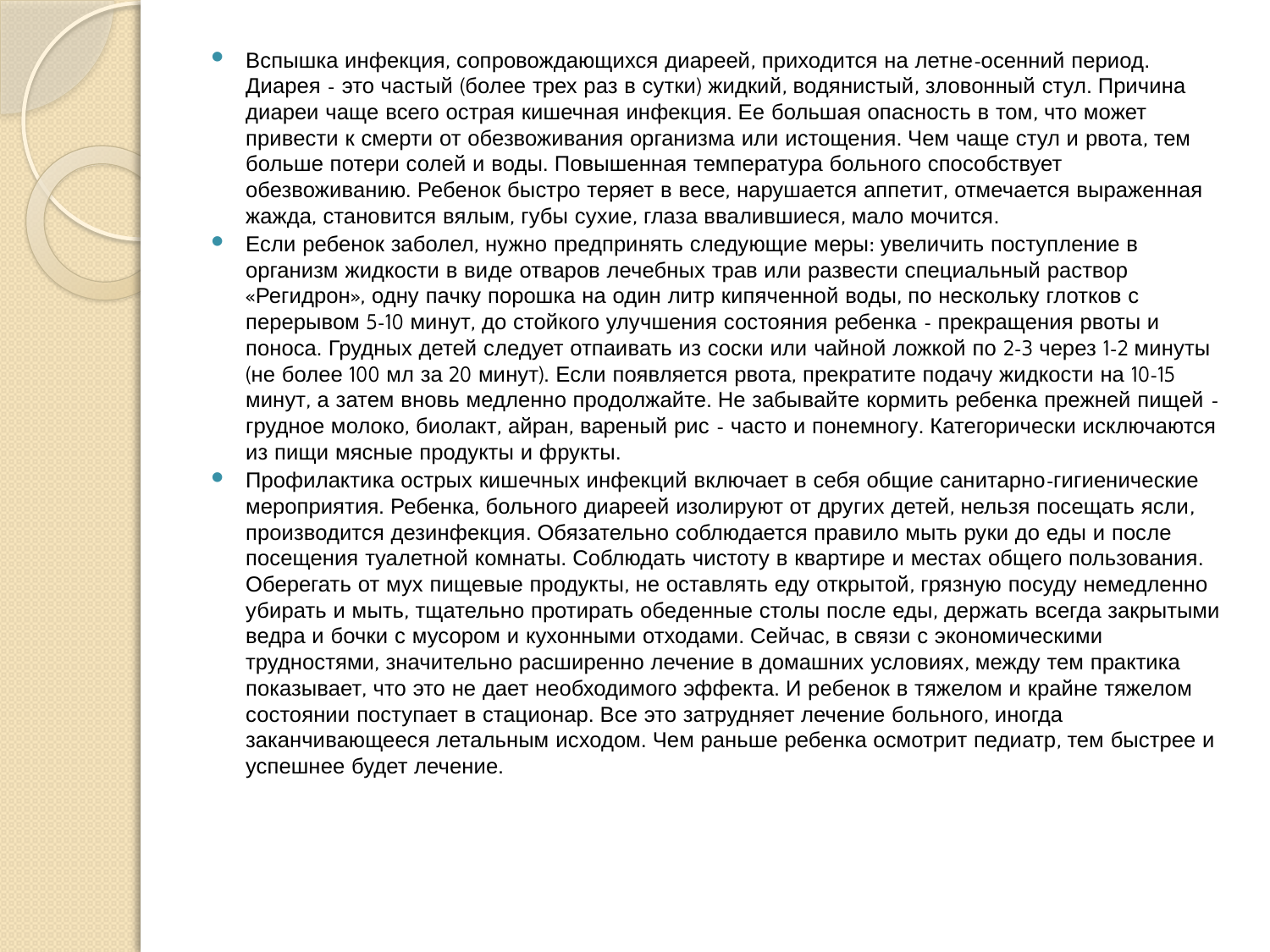

Вспышка инфекция, сопровождающихся диареей, приходится на летне-осенний период. Диарея - это частый (более трех раз в сутки) жидкий, водянистый, зловонный стул. Причина диареи чаще всего острая кишечная инфекция. Ее большая опасность в том, что может привести к смерти от обезвоживания организма или истощения. Чем чаще стул и рвота, тем больше потери солей и воды. Повышенная температура больного способствует обезвоживанию. Ребенок быстро теряет в весе, нарушается аппетит, отмечается выраженная жажда, становится вялым, губы сухие, глаза ввалившиеся, мало мочится.
Если ребенок заболел, нужно предпринять следующие меры: увеличить поступление в организм жидкости в виде отваров лечебных трав или развести специальный раствор «Регидрон», одну пачку порошка на один литр кипяченной воды, по нескольку глотков с перерывом 5-10 минут, до стойкого улучшения состояния ребенка - прекращения рвоты и поноса. Грудных детей следует отпаивать из соски или чайной ложкой по 2-3 через 1-2 минуты (не более 100 мл за 20 минут). Если появляется рвота, прекратите подачу жидкости на 10-15 минут, а затем вновь медленно продолжайте. Не забывайте кормить ребенка прежней пищей - грудное молоко, биолакт, айран, вареный рис - часто и понемногу. Категорически исключаются из пищи мясные продукты и фрукты.
Профилактика острых кишечных инфекций включает в себя общие санитарно-гигиенические мероприятия. Ребенка, больного диареей изолируют от других детей, нельзя посещать ясли, производится дезинфекция. Обязательно соблюдается правило мыть руки до еды и после посещения туалетной комнаты. Соблюдать чистоту в квартире и местах общего пользования. Оберегать от мух пищевые продукты, не оставлять еду открытой, грязную посуду немедленно убирать и мыть, тщательно протирать обеденные столы после еды, держать всегда закрытыми ведра и бочки с мусором и кухонными отходами. Сейчас, в связи с экономическими трудностями, значительно расширенно лечение в домашних условиях, между тем практика показывает, что это не дает необходимого эффекта. И ребенок в тяжелом и крайне тяжелом состоянии поступает в стационар. Все это затрудняет лечение больного, иногда заканчивающееся летальным исходом. Чем раньше ребенка осмотрит педиатр, тем быстрее и успешнее будет лечение.